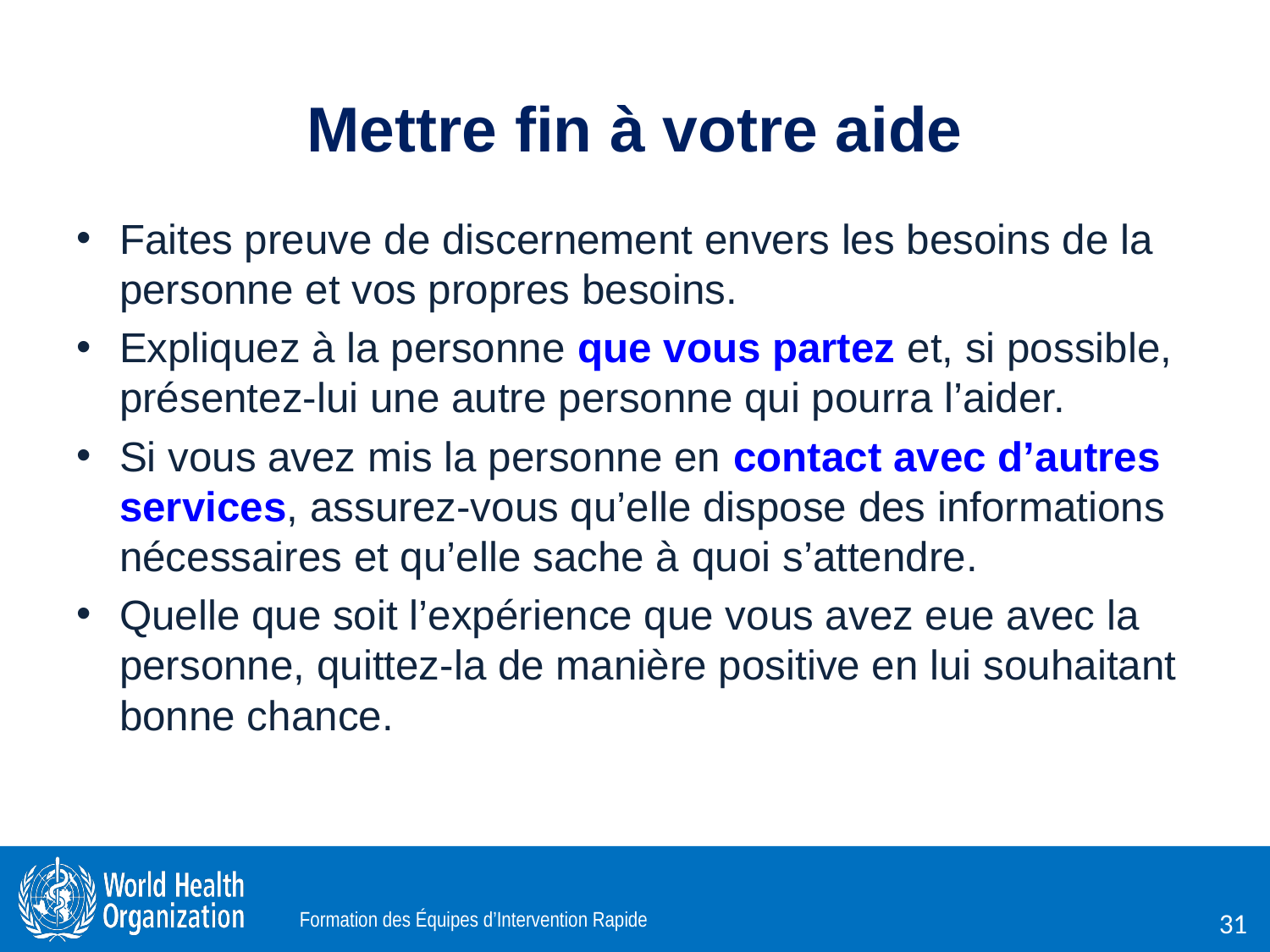

# Mettre fin à votre aide
Faites preuve de discernement envers les besoins de la personne et vos propres besoins.
Expliquez à la personne que vous partez et, si possible, présentez-lui une autre personne qui pourra l’aider.
Si vous avez mis la personne en contact avec d’autres services, assurez-vous qu’elle dispose des informations nécessaires et qu’elle sache à quoi s’attendre.
Quelle que soit l’expérience que vous avez eue avec la personne, quittez-la de manière positive en lui souhaitant bonne chance.